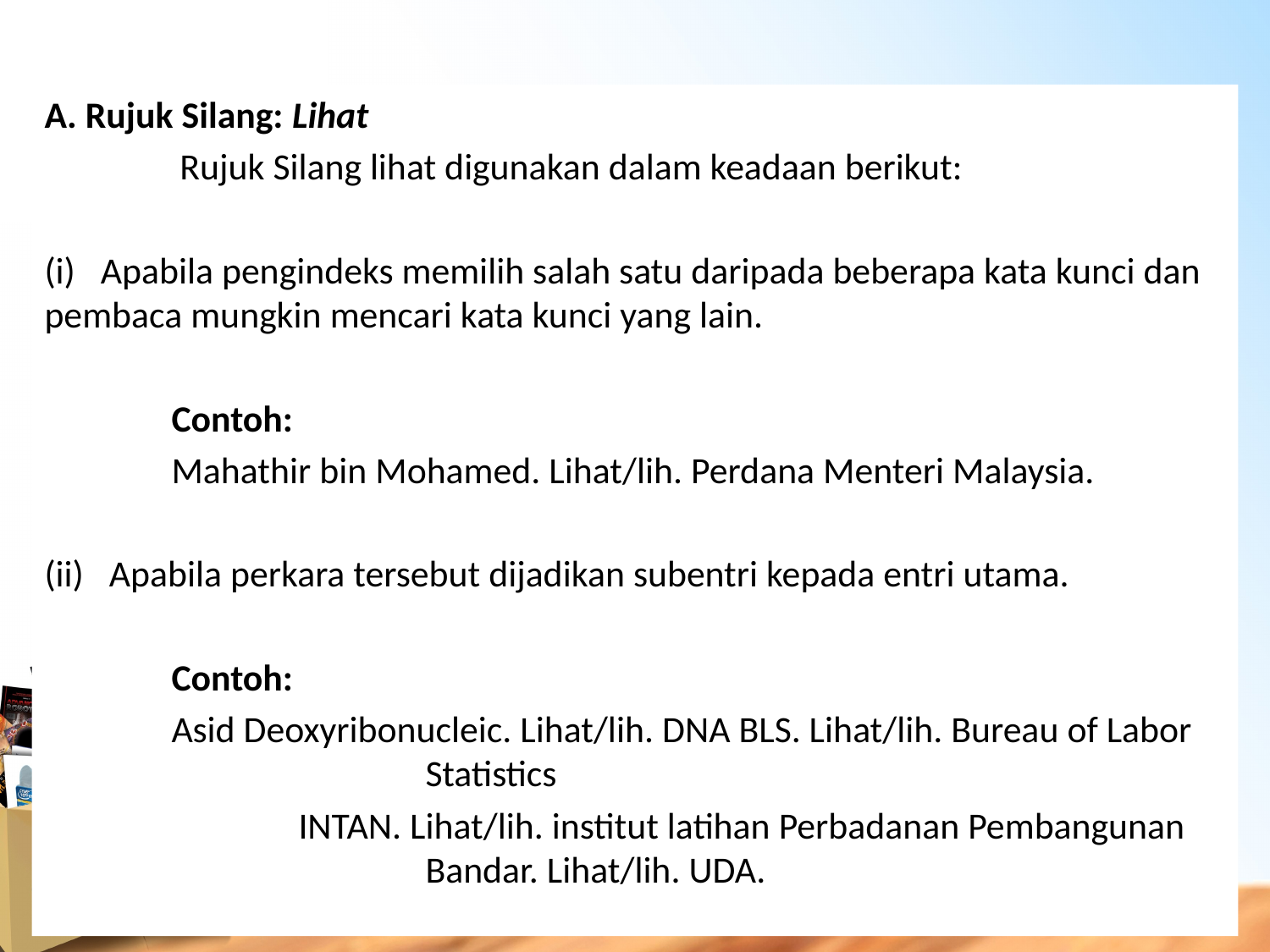

Rujuk Silang: Lihat
                Rujuk Silang lihat digunakan dalam keadaan berikut:

(i)   Apabila pengindeks memilih salah satu daripada beberapa kata kunci dan pembaca mungkin mencari kata kunci yang lain.

	Contoh:
	Mahathir bin Mohamed. Lihat/lih. Perdana Menteri Malaysia.

(ii)   Apabila perkara tersebut dijadikan subentri kepada entri utama.

	Contoh:
	Asid Deoxyribonucleic. Lihat/lih. DNA BLS. Lihat/lih. Bureau of Labor 			Statistics
		INTAN. Lihat/lih. institut latihan Perbadanan Pembangunan 			Bandar. Lihat/lih. UDA.
8